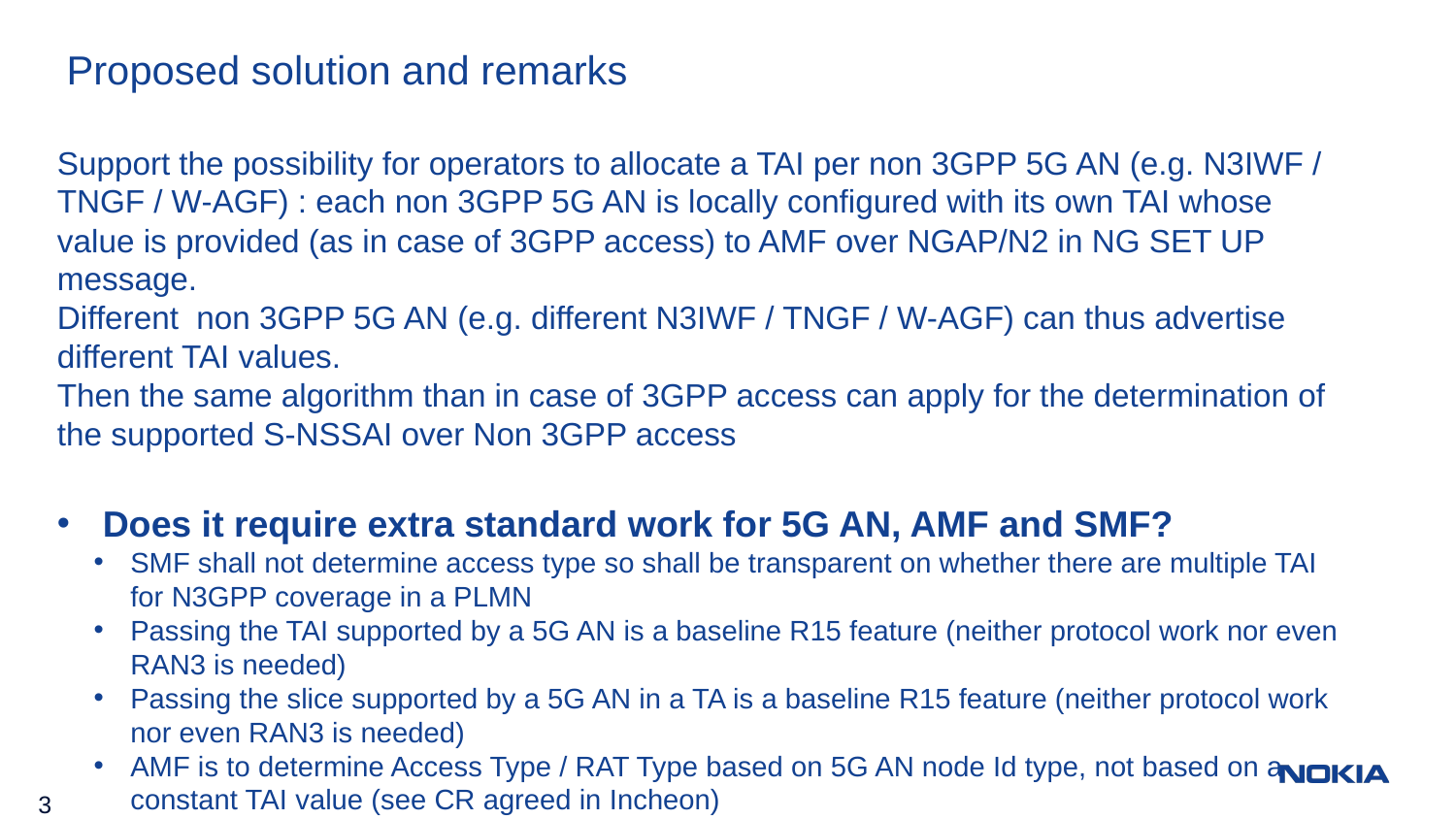

# Proposed solution and remarks

Support the possibility for operators to allocate a TAI per non 3GPP 5G AN (e.g. N3IWF / TNGF / W-AGF) : each non 3GPP 5G AN is locally configured with its own TAI whose value is provided (as in case of 3GPP access) to AMF over NGAP/N2 in NG SET UP message.
Different  non 3GPP 5G AN (e.g. different N3IWF / TNGF / W-AGF) can thus advertise different TAI values.
Then the same algorithm than in case of 3GPP access can apply for the determination of the supported S-NSSAI over Non 3GPP access

Does it require extra standard work for 5G AN, AMF and SMF?
SMF shall not determine access type so shall be transparent on whether there are multiple TAI for N3GPP coverage in a PLMN
Passing the TAI supported by a 5G AN is a baseline R15 feature (neither protocol work nor even RAN3 is needed)
Passing the slice supported by a 5G AN in a TA is a baseline R15 feature (neither protocol work nor even RAN3 is needed)
AMF is to determine Access Type / RAT Type based on 5G AN node Id type, not based on a constant TAI value (see CR agreed in Incheon)